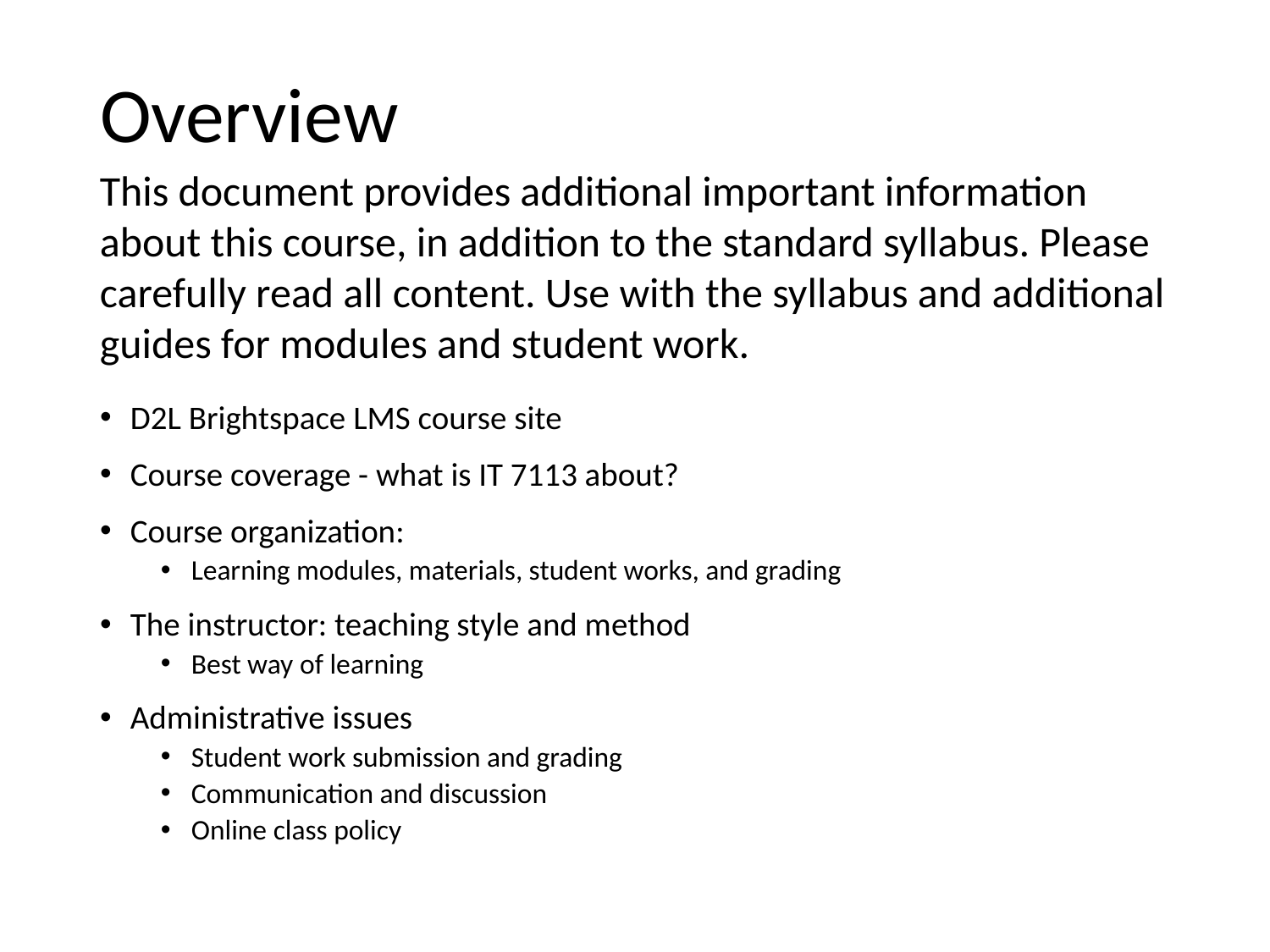

# Overview
This document provides additional important information about this course, in addition to the standard syllabus. Please carefully read all content. Use with the syllabus and additional guides for modules and student work.
D2L Brightspace LMS course site
Course coverage - what is IT 7113 about?
Course organization:
Learning modules, materials, student works, and grading
The instructor: teaching style and method
Best way of learning
Administrative issues
Student work submission and grading
Communication and discussion
Online class policy